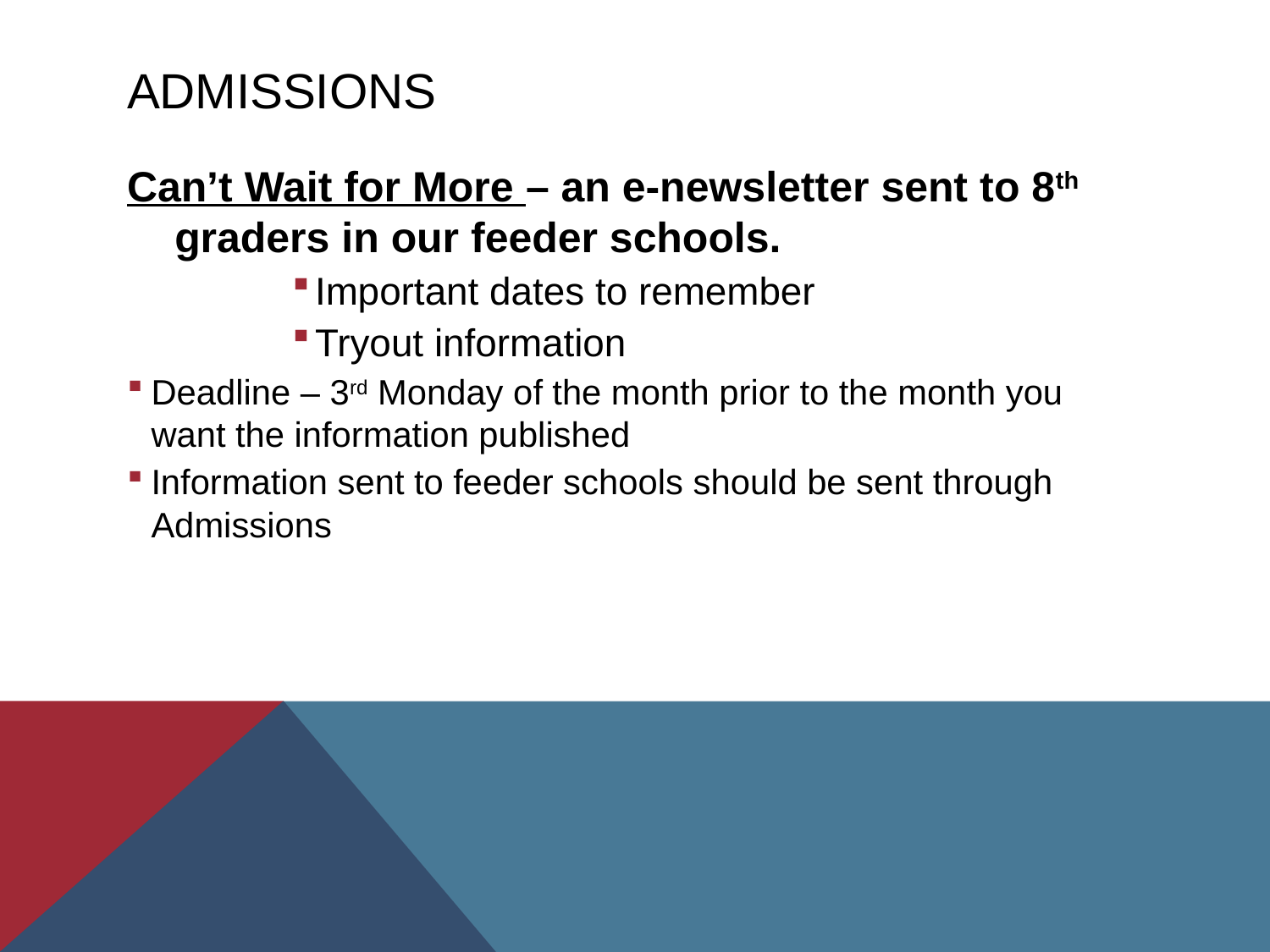

# Admissions
Can’t Wait for More – an e-newsletter sent to 8th graders in our feeder schools.
Important dates to remember
Tryout information
Deadline – 3rd Monday of the month prior to the month you want the information published
Information sent to feeder schools should be sent through Admissions